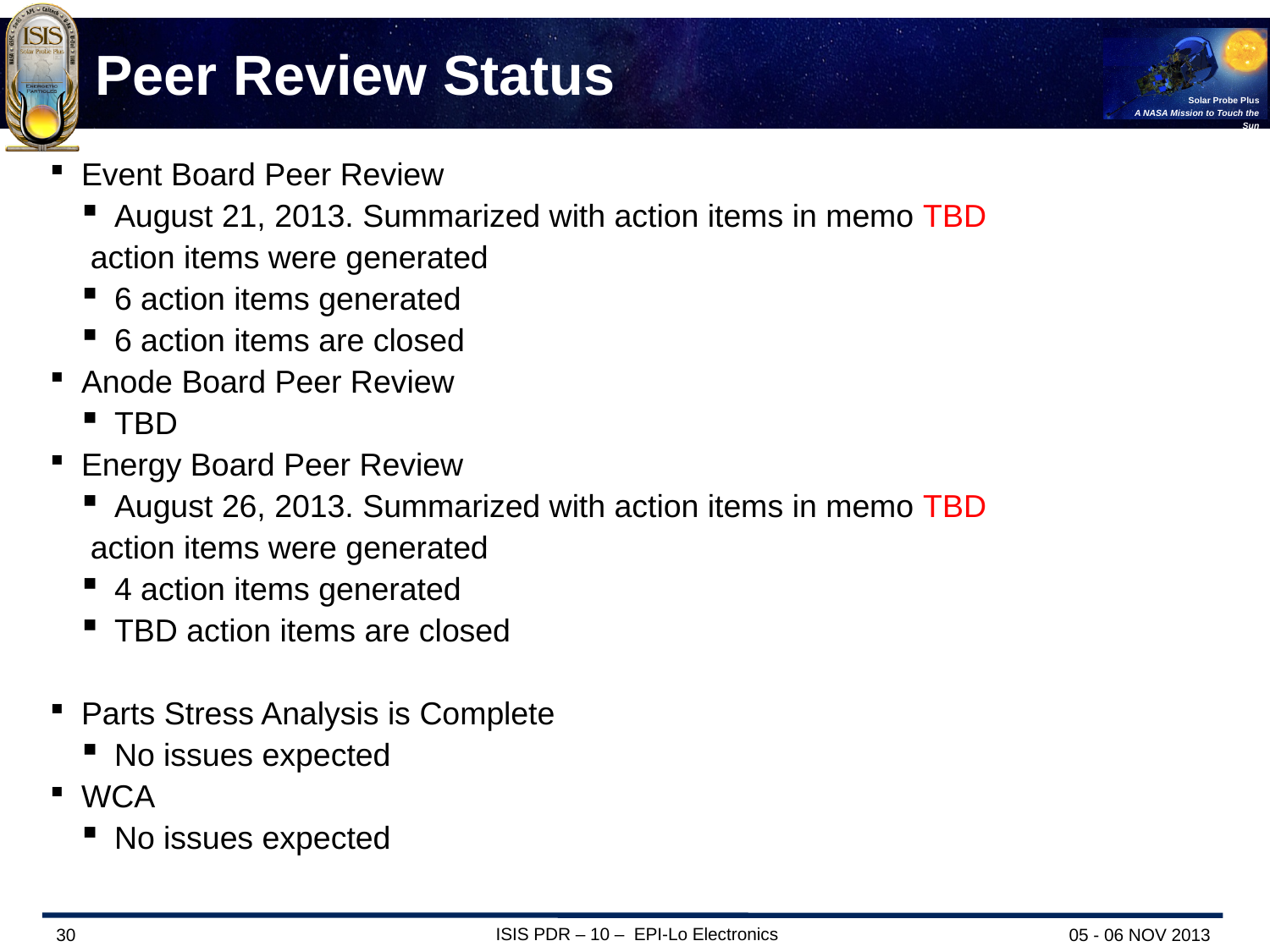

# Peer Review Status
Event Board Peer Review
August 21, 2013. Summarized with action items in memo TBD
 action items were generated
6 action items generated
6 action items are closed
Anode Board Peer Review
TBD
Energy Board Peer Review
August 26, 2013. Summarized with action items in memo TBD
 action items were generated
4 action items generated
TBD action items are closed

Parts Stress Analysis is Complete
No issues expected
WCA
No issues expected